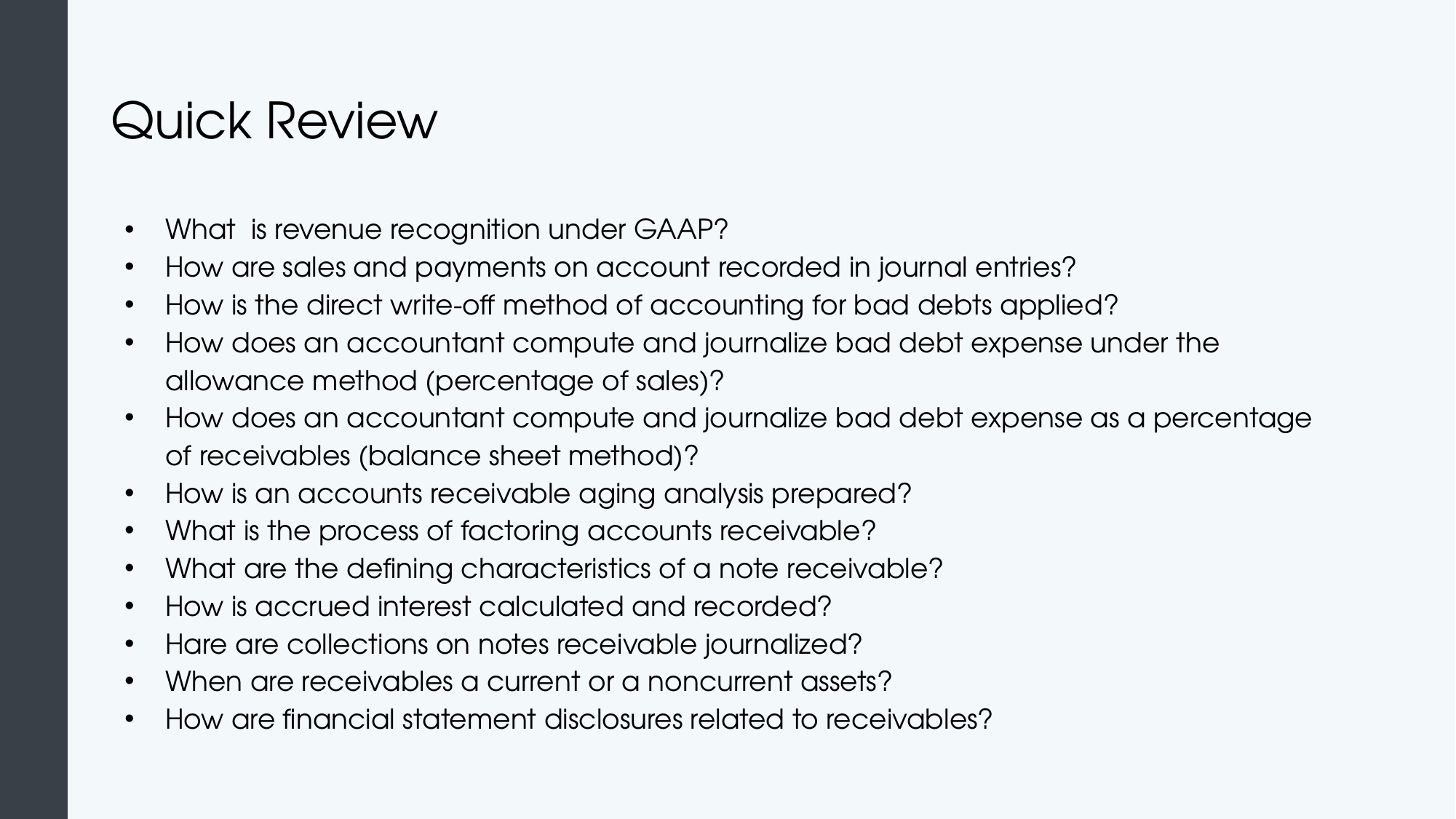

# Quick Review
What  is revenue recognition under GAAP?
How are sales and payments on account recorded in journal entries?
How is the direct write-off method of accounting for bad debts applied?
How does an accountant compute and journalize bad debt expense under the allowance method (percentage of sales)?
How does an accountant compute and journalize bad debt expense as a percentage of receivables (balance sheet method)?
How is an accounts receivable aging analysis prepared?
What is the process of factoring accounts receivable?
What are the defining characteristics of a note receivable?
How is accrued interest calculated and recorded?
Hare are collections on notes receivable journalized?
When are receivables a current or a noncurrent assets?
How are financial statement disclosures related to receivables?